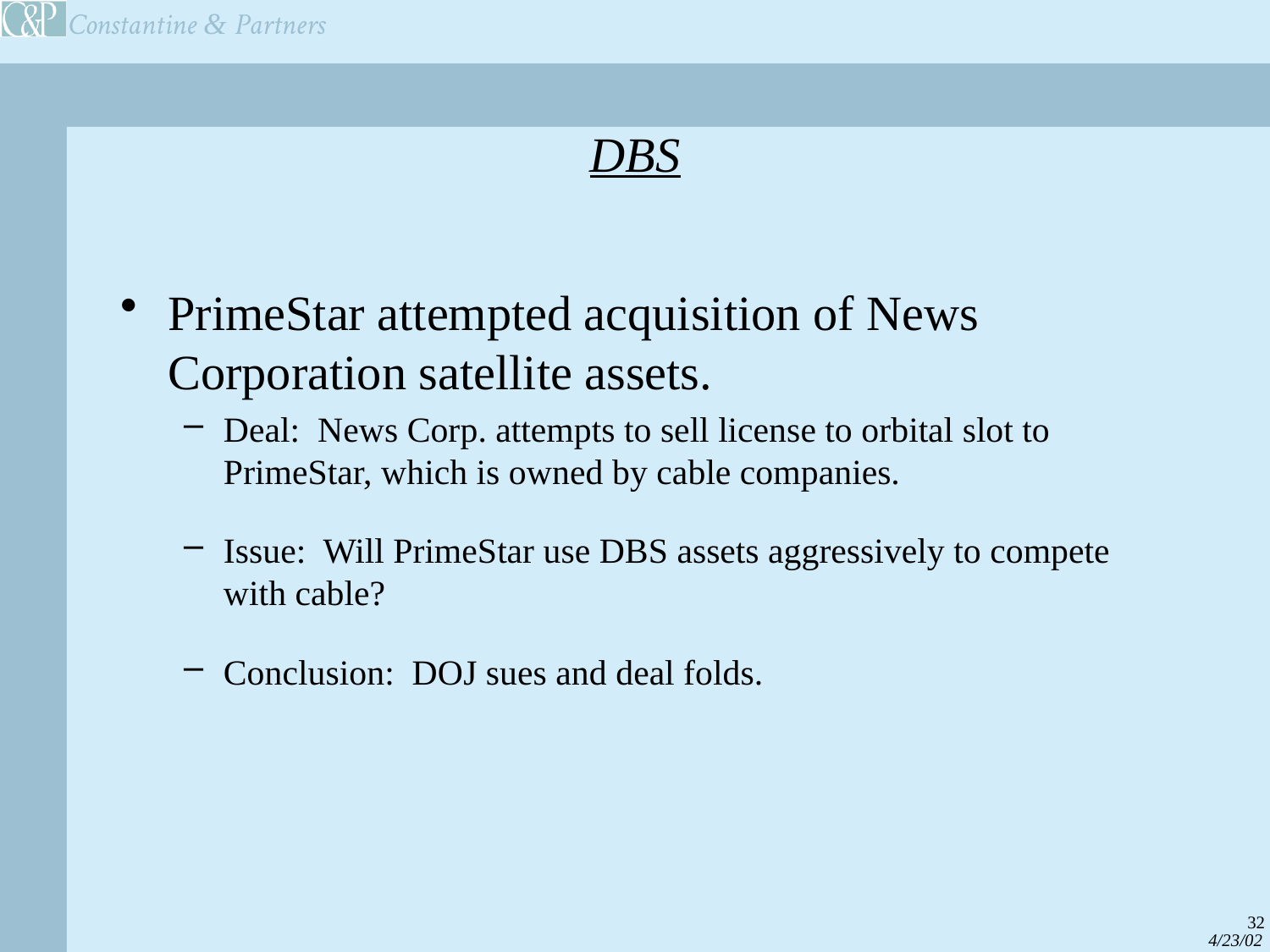

# DBS
PrimeStar attempted acquisition of News Corporation satellite assets.
Deal:  News Corp. attempts to sell license to orbital slot to PrimeStar, which is owned by cable companies.

Issue:  Will PrimeStar use DBS assets aggressively to compete with cable?

Conclusion:  DOJ sues and deal folds.